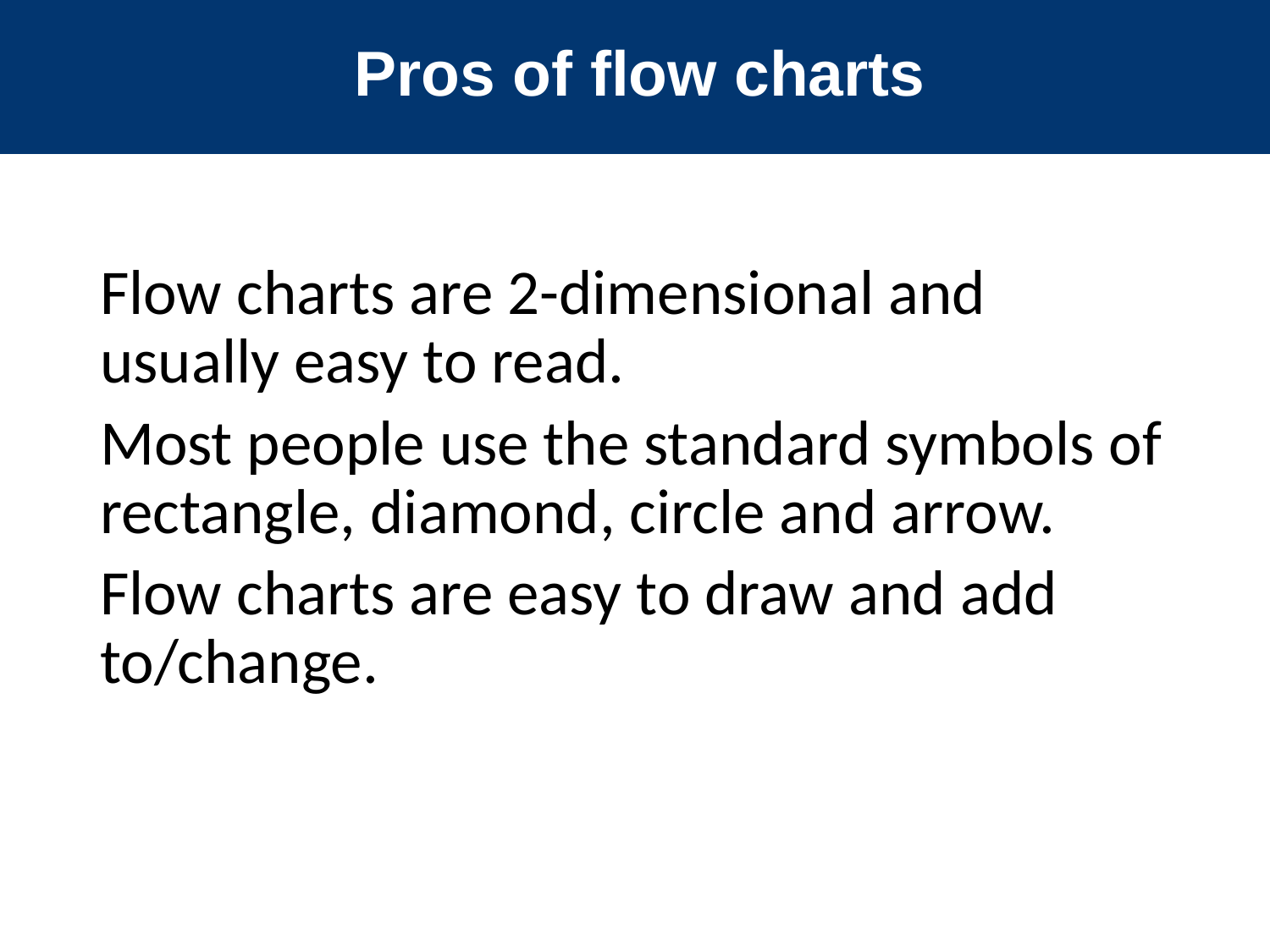

Pros of flow charts
Flow charts are 2-dimensional and usually easy to read.
Most people use the standard symbols of rectangle, diamond, circle and arrow.
Flow charts are easy to draw and add to/change.